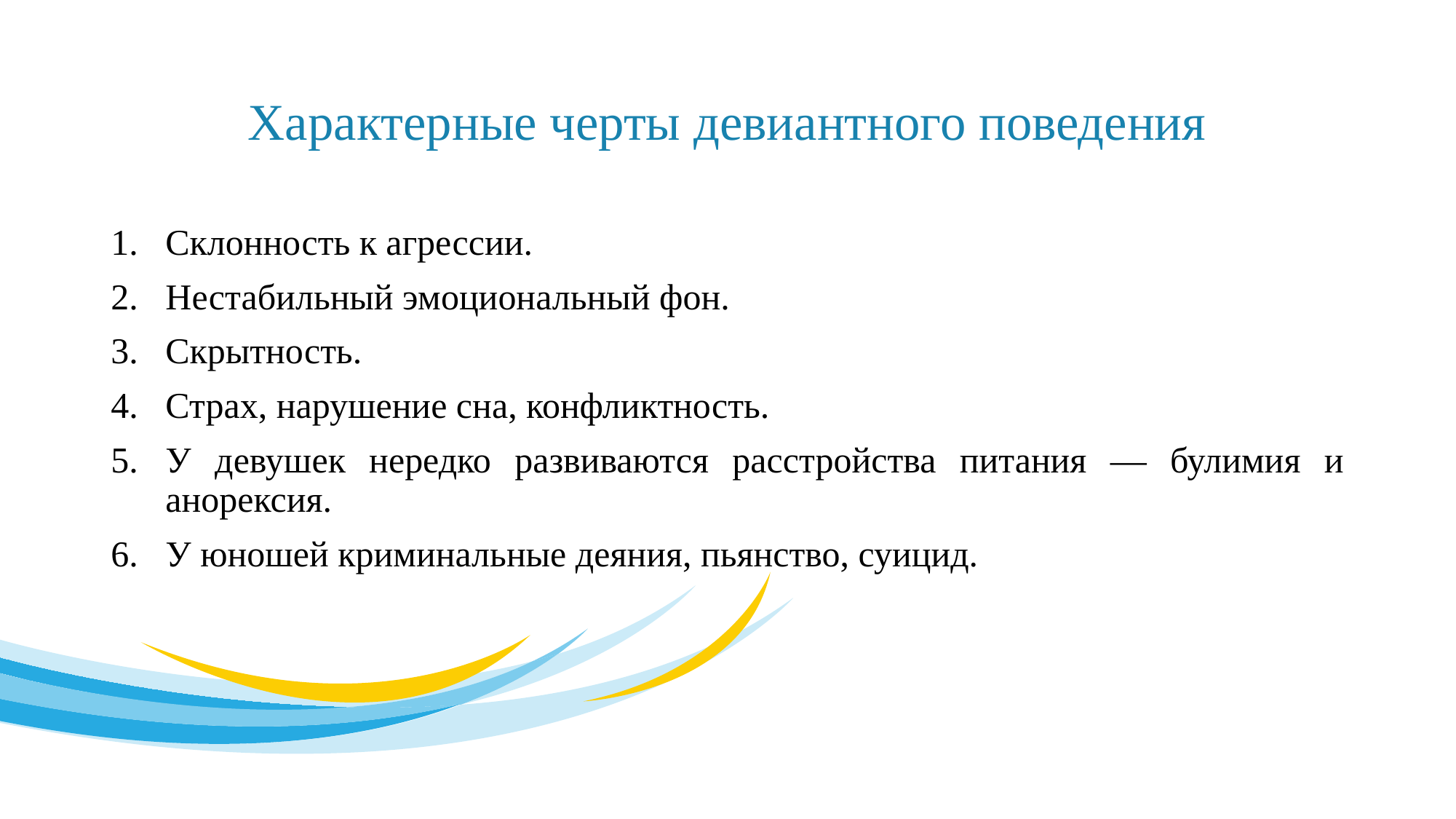

# Характерные черты девиантного поведения
Склонность к агрессии.
Нестабильный эмоциональный фон.
Скрытность.
Страх, нарушение сна, конфликтность.
У девушек нередко развиваются расстройства питания — булимия и анорексия.
У юношей криминальные деяния, пьянство, суицид.